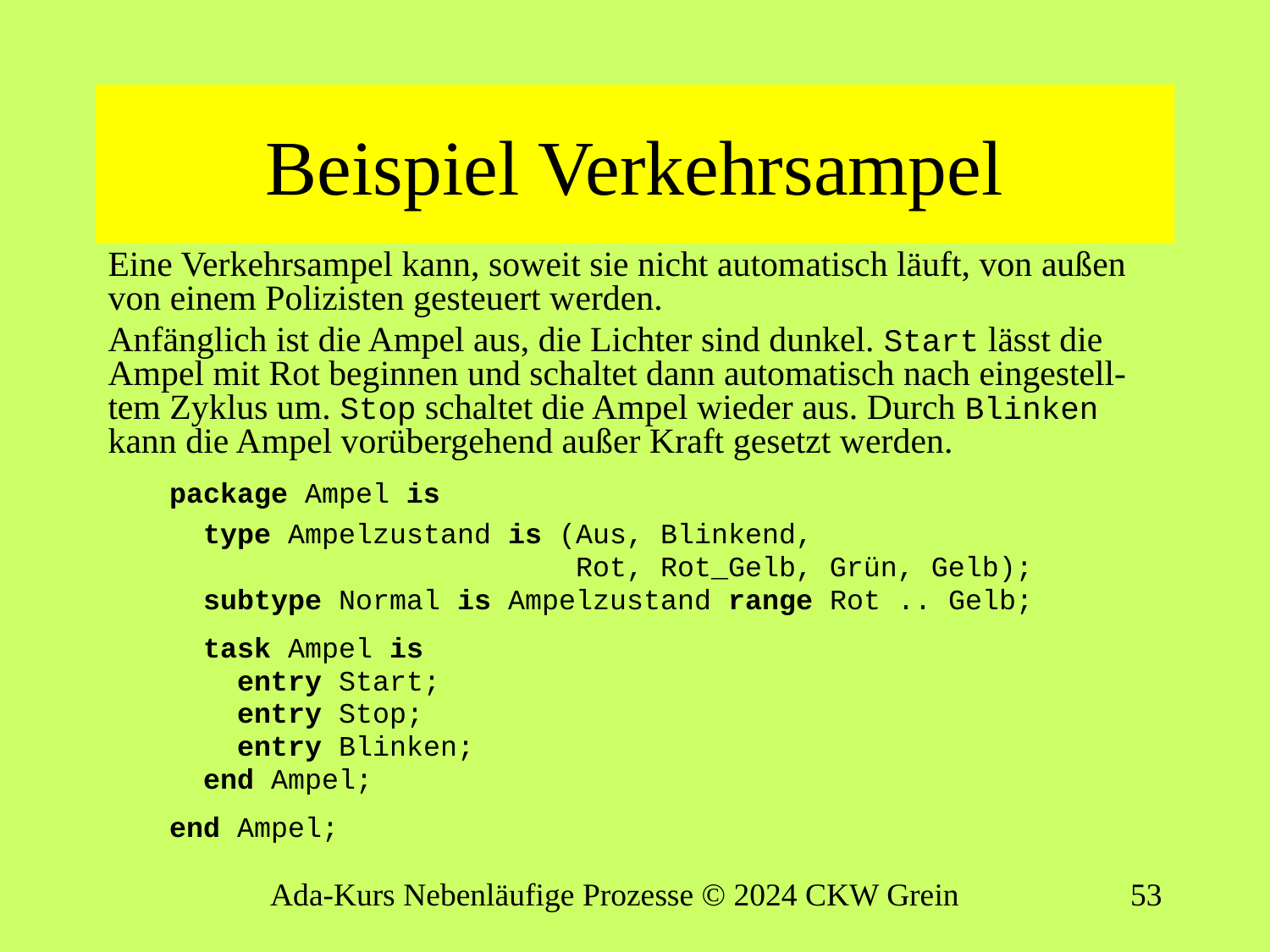

# Beispiel Verkehrsampel
Eine Verkehrsampel kann, soweit sie nicht automatisch läuft, von außen von einem Polizisten gesteuert werden.
Anfänglich ist die Ampel aus, die Lichter sind dunkel. Start lässt die Ampel mit Rot beginnen und schaltet dann automatisch nach eingestell-tem Zyklus um. Stop schaltet die Ampel wieder aus. Durch Blinken kann die Ampel vorübergehend außer Kraft gesetzt werden.

package Ampel is

  type Ampelzustand is (Aus, Blinkend,
                        Rot, Rot_Gelb, Grün, Gelb);
  subtype Normal is Ampelzustand range Rot .. Gelb;

  task Ampel is
    entry Start;
    entry Stop;
    entry Blinken;
  end Ampel;

end Ampel;
Ada-Kurs Nebenläufige Prozesse © 2024 CKW Grein
53